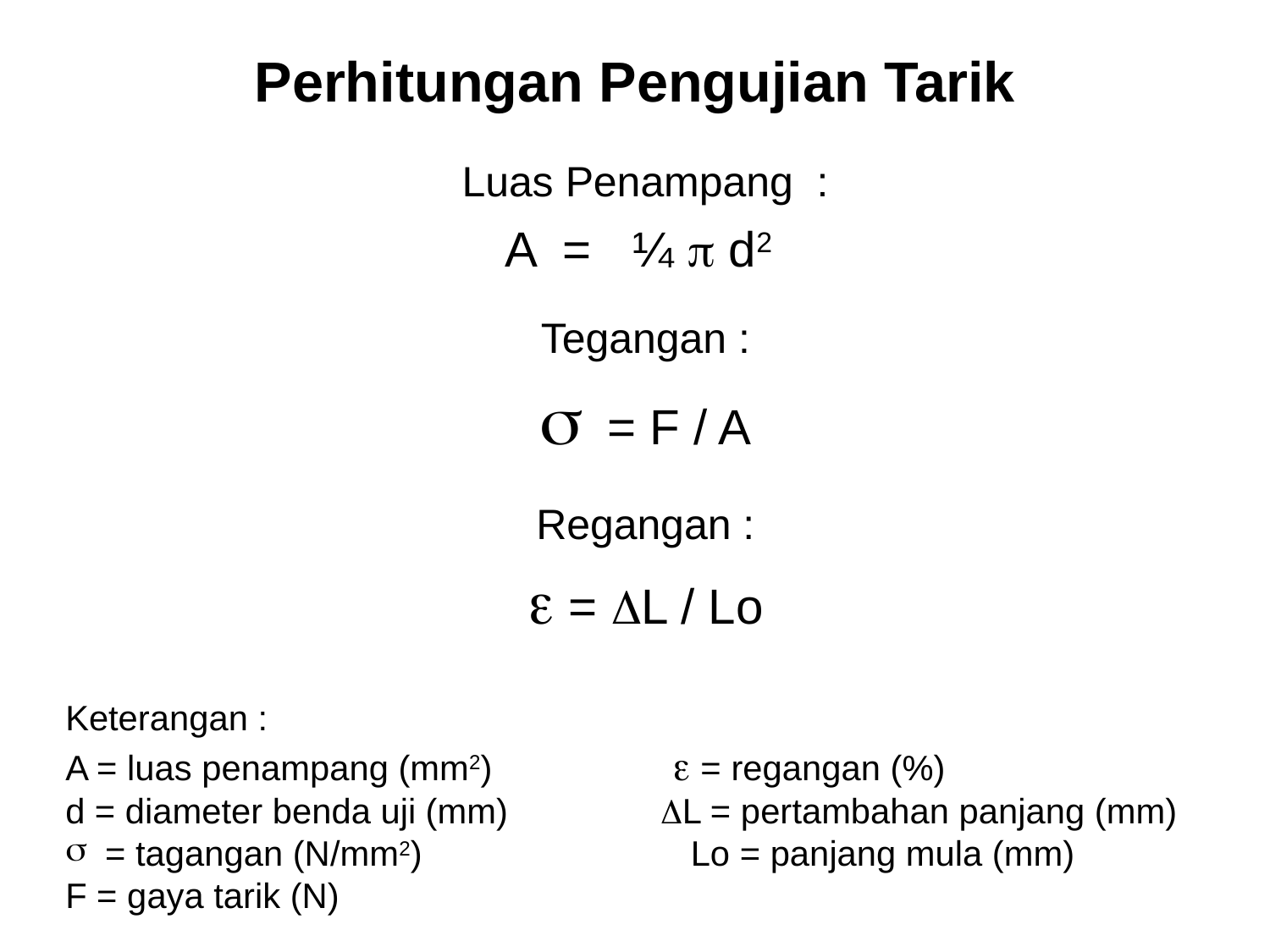

# Perhitungan Pengujian Tarik
Luas Penampang  :

A  =   ¼ p d2

Tegangan :

s = F / A

Regangan :

e = DL / Lo

Keterangan :
A = luas penampang (mm2)	 e = regangan (%)
d = diameter benda uji (mm) 	DL = pertambahan panjang (mm)
 = tagangan (N/mm2) 	Lo = panjang mula (mm)
F = gaya tarik (N)